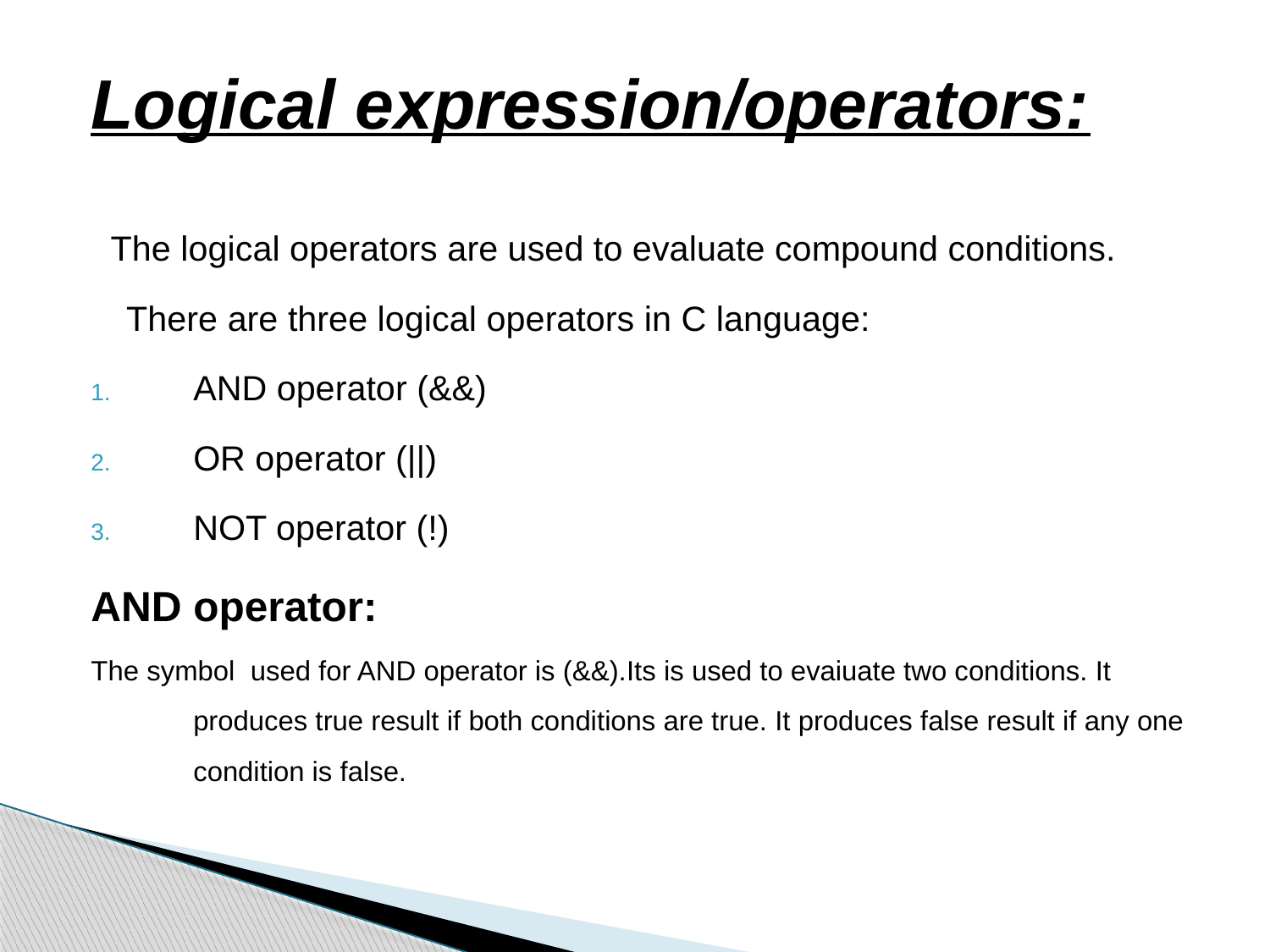

Logical expression/operators:
 The logical operators are used to evaluate compound conditions. There are three logical operators in C language:
AND operator (&&)
OR operator (||)
NOT operator (!)
AND operator:
The symbol  used for AND operator is (&&).Its is used to evaiuate two conditions. It produces true result if both conditions are true. It produces false result if any one condition is false.